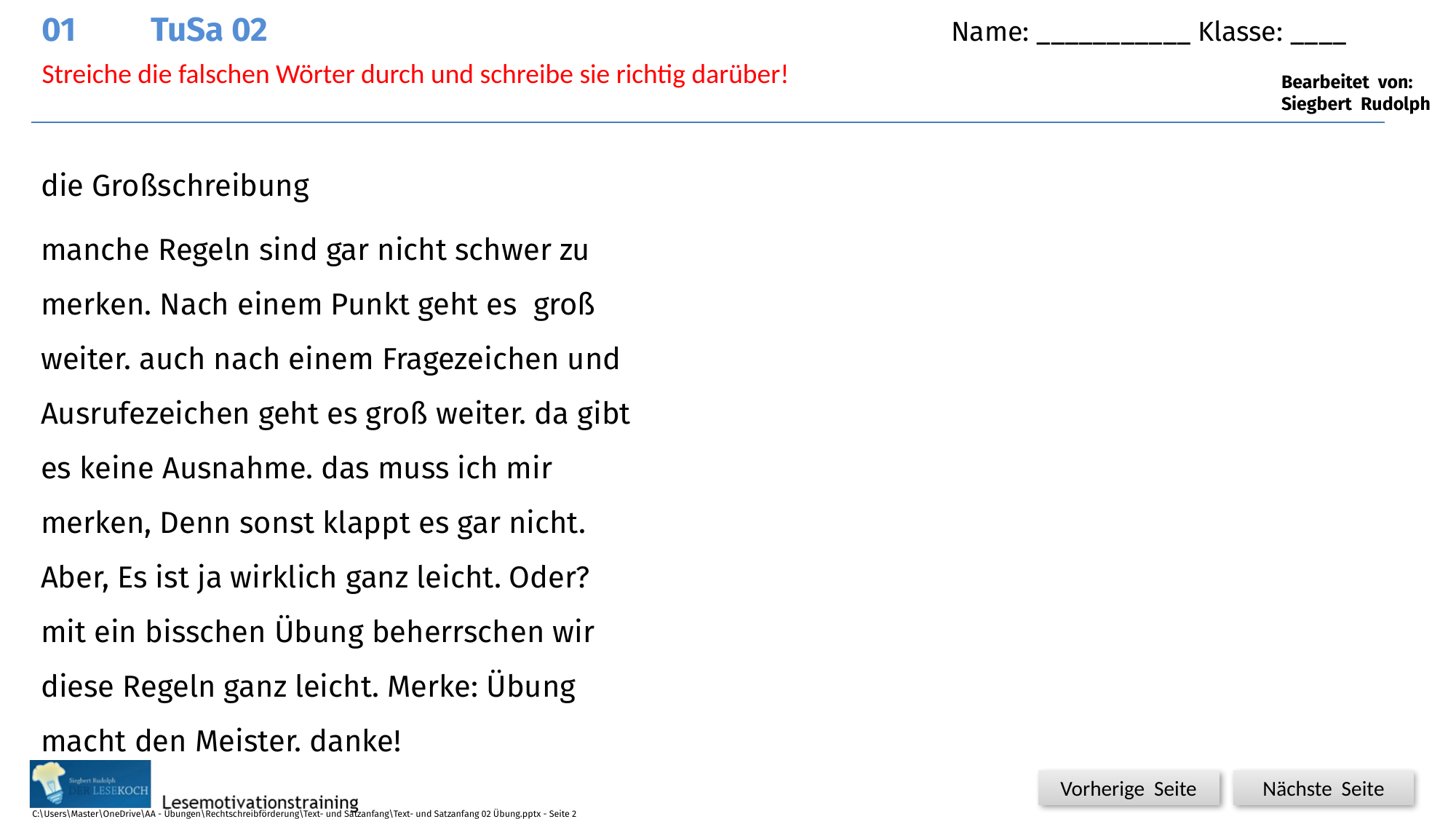

01	TuSa 02				      	                    Name: ___________ Klasse: ____
Streiche die falschen Wörter durch und schreibe sie richtig darüber!
die Großschreibung
manche Regeln sind gar nicht schwer zu merken. Nach einem Punkt geht es  groß weiter. auch nach einem Fragezeichen und Ausrufezeichen geht es groß weiter. da gibt es keine Ausnahme. das muss ich mir merken, Denn sonst klappt es gar nicht. Aber, Es ist ja wirklich ganz leicht. Oder? mit ein bisschen Übung beherrschen wir  diese Regeln ganz leicht. Merke: Übung macht den Meister. danke!
C:\Users\Master\OneDrive\AA - Übungen\Rechtschreibförderung\Text- und Satzanfang\Text- und Satzanfang 02 Übung.pptx - Seite 2